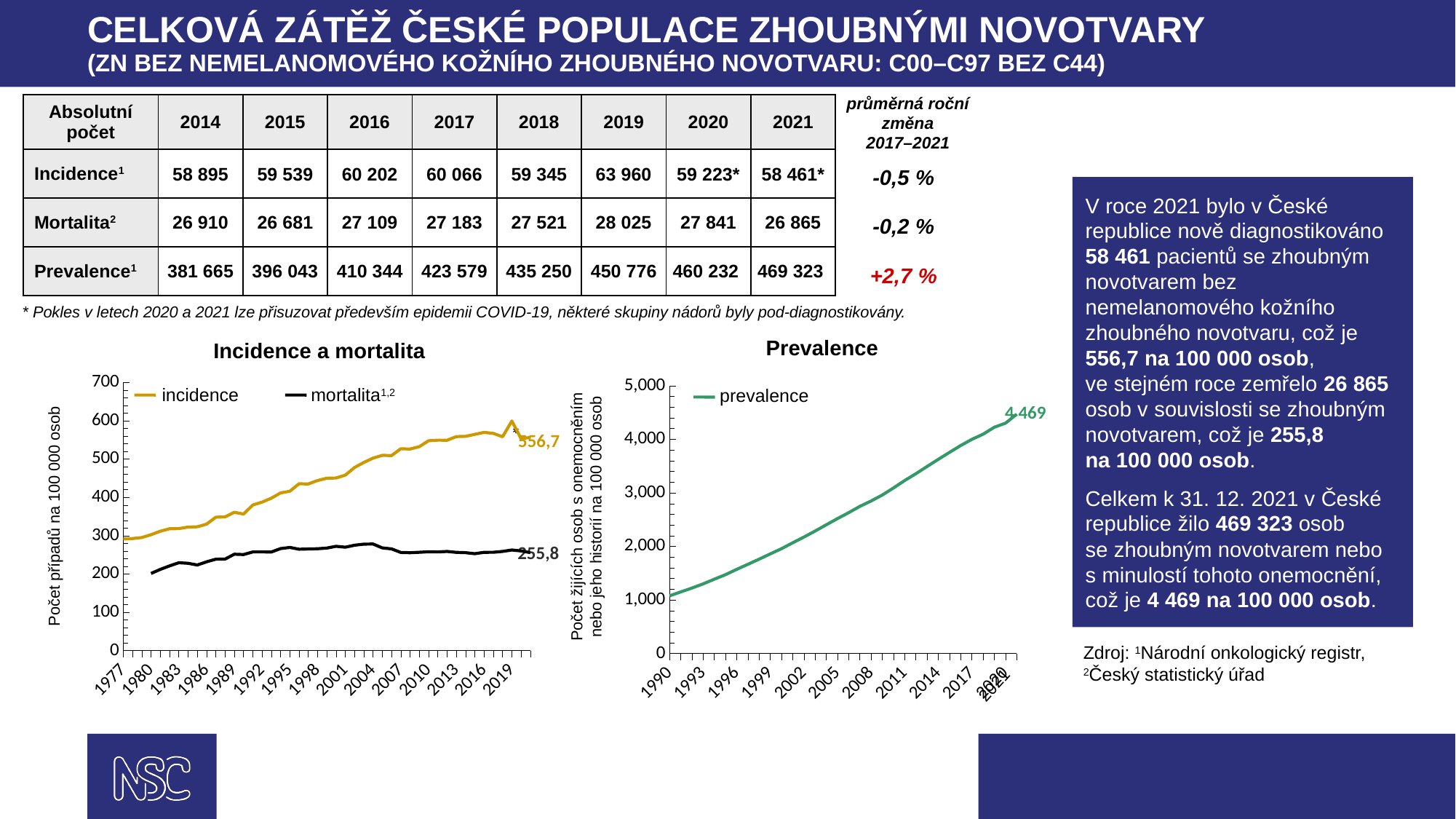

# Celková zátěž české populace zhoubnými novotvary (ZN bez nemelanomového kožního zhoubného novotvaru: C00–C97 bez C44)
průměrná roční změna
2017–2021
| Absolutní počet | 2014 | 2015 | 2016 | 2017 | 2018 | 2019 | 2020 | 2021 |
| --- | --- | --- | --- | --- | --- | --- | --- | --- |
| Incidence1 | 58 895 | 59 539 | 60 202 | 60 066 | 59 345 | 63 960 | 59 223\* | 58 461\* |
| Mortalita2 | 26 910 | 26 681 | 27 109 | 27 183 | 27 521 | 28 025 | 27 841 | 26 865 |
| Prevalence1 | 381 665 | 396 043 | 410 344 | 423 579 | 435 250 | 450 776 | 460 232 | 469 323 |
-0,5 %
V roce 2021 bylo v České republice nově diagnostikováno 58 461 pacientů se zhoubným novotvarem bez nemelanomového kožního zhoubného novotvaru, což je 556,7 na 100 000 osob, ve stejném roce zemřelo 26 865 osob v souvislosti se zhoubným novotvarem, což je 255,8 na 100 000 osob.

Celkem k 31. 12. 2021 v České republice žilo 469 323 osob se zhoubným novotvarem nebo s minulostí tohoto onemocnění, což je 4 469 na 100 000 osob.
-0,2 %
+2,7 %
* Pokles v letech 2020 a 2021 lze přisuzovat především epidemii COVID-19, některé skupiny nádorů byly pod-diagnostikovány.
Prevalence
Incidence a mortalita

### Chart

| Category | CR |  | CR |  |
|---|---|---|---|---|
| 1977 | 291.3604191 | None | None | None |
| 1978 | 292.4916 | None | None | None |
| 1979 | 295.182 | None | None | None |
| 1980 | 302.7055 | None | 201.4167 | None |
| 1981 | 311.8214 | None | 212.1072 | None |
| 1982 | 318.2386 | None | 221.1277 | None |
| 1983 | 318.6841 | None | 229.4286 | None |
| 1984 | 322.6178 | None | 227.9681 | None |
| 1985 | 323.3551 | None | 223.5421 | None |
| 1986 | 330.207 | None | 231.8322 | None |
| 1987 | 348.4064 | None | 238.6163 | None |
| 1988 | 349.1864 | None | 238.8581 | None |
| 1989 | 361.2244 | None | 251.6826 | None |
| 1990 | 356.6142 | None | 250.8313 | None |
| 1991 | 380.3202 | None | 257.6275 | None |
| 1992 | 387.7956 | None | 257.7001 | None |
| 1993 | 398.0308 | None | 257.4099 | None |
| 1994 | 411.855 | None | 266.3948 | None |
| 1995 | 416.194 | None | 269.3607 | None |
| 1996 | 435.7195 | None | 264.7025 | None |
| 1997 | 435.1859 | None | 265.3431 | None |
| 1998 | 444.150104 | None | 265.897538 | None |
| 1999 | 450.267165 | None | 267.690151 | None |
| 2000 | 450.785948 | None | 272.387363 | None |
| 2001 | 458.168235 | None | 269.928421 | None |
| 2002 | 478.140188 | None | 275.175197 | None |
| 2003 | 491.312632 | None | 277.994219 | None |
| 2004 | 502.62944 | None | 278.26212 | None |
| 2005 | 509.971964 | None | 268.172301 | None |
| 2006 | 509.280246 | None | 265.607678 | None |
| 2007 | 527.207591 | None | 256.25106 | None |
| 2008 | 526.2763 | None | 255.6068 | None |
| 2009 | 532.5935 | None | 256.6937 | None |
| 2010 | 547.9666 | None | 258.0523 | None |
| 2011 | 549.5551 | None | 257.6245 | None |
| 2012 | 549.3618 | None | 258.8948 | None |
| 2013 | 558.8771 | None | 256.481 | None |
| 2014 | 559.584 | None | 255.6822 | None |
| 2015 | 564.7285 | None | 253.0698 | None |
| 2016 | 569.8096 | None | 256.5856 | None |
| 2017 | 567.2209 | None | 256.697 | None |
| 2018 | 558.466 | None | 258.9863 | None |
| 2019 | 599.4757 | None | 262.6689 | None |
| 2020 | 553.5 | None | 260.19249 | None |
| 2021 | 556.7 | None | 255.83643 | None |

### Chart

| Category | CR |  |
|---|---|---|
| 1990 | 1077.292299 | None |
| 1991 | 1150.312 | None |
| 1992 | 1222.566 | None |
| 1993 | 1300.882 | None |
| 1994 | 1388.039 | None |
| 1995 | 1472.728 | None |
| 1996 | 1571.938 | None |
| 1997 | 1666.372 | None |
| 1998 | 1762.127 | None |
| 1999 | 1860.994 | None |
| 2000 | 1957.624 | None |
| 2001 | 2067.479 | None |
| 2002 | 2175.698 | None |
| 2003 | 2287.522 | None |
| 2004 | 2404.731 | None |
| 2005 | 2520.399 | None |
| 2006 | 2631.434 | None |
| 2007 | 2748.528 | None |
| 2008 | 2848.943 | None |
| 2009 | 2960.046 | None |
| 2010 | 3091.969 | None |
| 2011 | 3230.59537 | None |
| 2012 | 3358.62969 | None |
| 2013 | 3493.54787 | None |
| 2014 | 3626.34555 | None |
| 2015 | 3756.47519 | None |
| 2016 | 3883.88992 | None |
| 2017 | 3999.9807 | None |
| 2018 | 4095.91933 | None |
| 2019 | 4224.97245 | None |
| 2020 | 4301.0 | None |
| 2021 | 4469.0 | None |
incidence
mortalita1,2

prevalence

4 469
*
556,7
Počet žijících osob s onemocněním nebo jeho historií na 100 000 osob
Počet případů na 100 000 osob
255,8
Zdroj: 1Národní onkologický registr, 2Český statistický úřad
2021